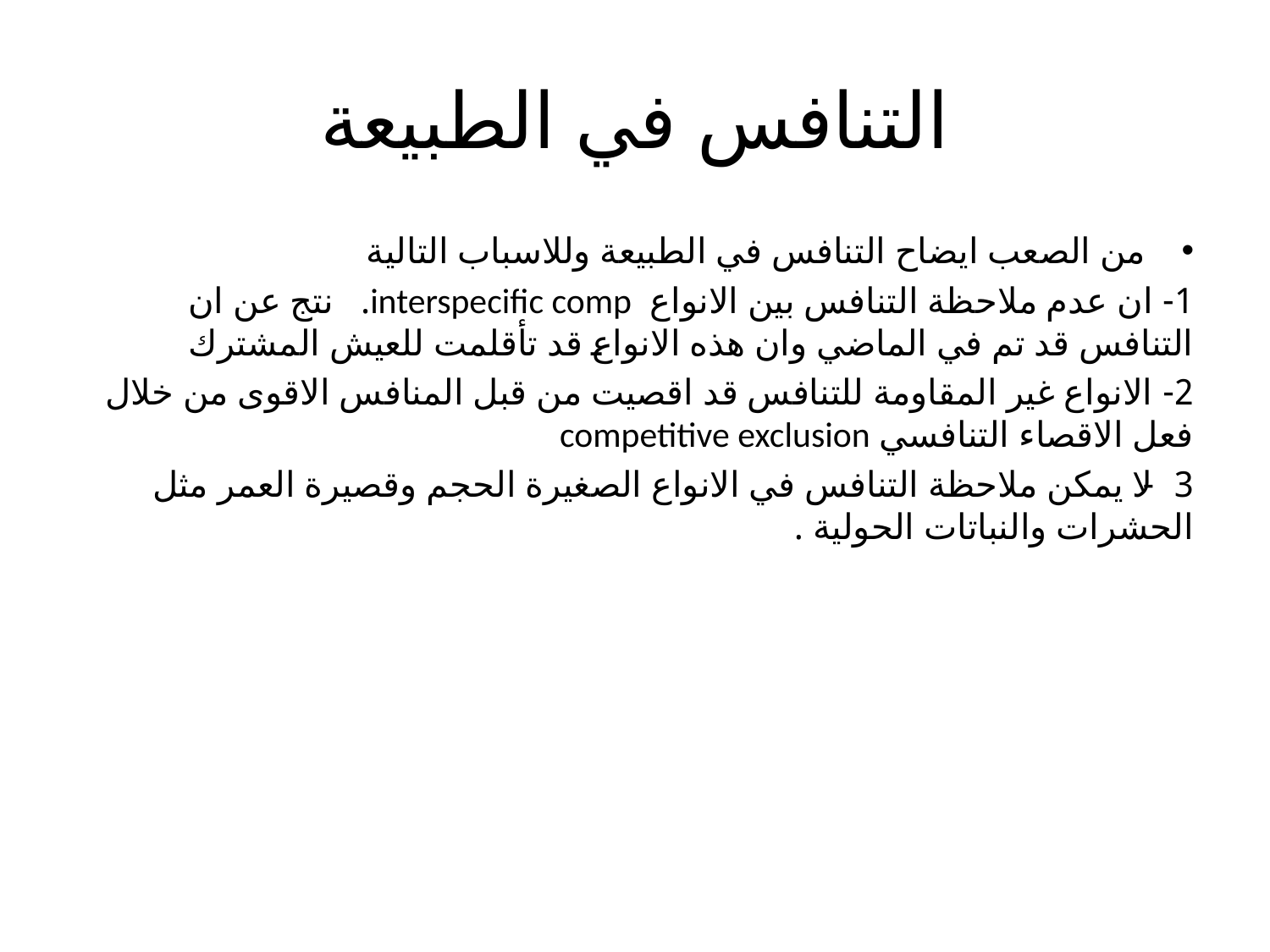

# التنافس في الطبيعة
من الصعب ايضاح التنافس في الطبيعة وللاسباب التالية
1- ان عدم ملاحظة التنافس بين الانواع  interspecific comp.   نتج عن ان التنافس قد تم في الماضي وان هذه الانواع قد تأقلمت للعيش المشترك
2- الانواع غير المقاومة للتنافس قد اقصيت من قبل المنافس الاقوى من خلال فعل الاقصاء التنافسي competitive exclusion
3- لا يمكن ملاحظة التنافس في الانواع الصغيرة الحجم وقصيرة العمر مثل الحشرات والنباتات الحولية .